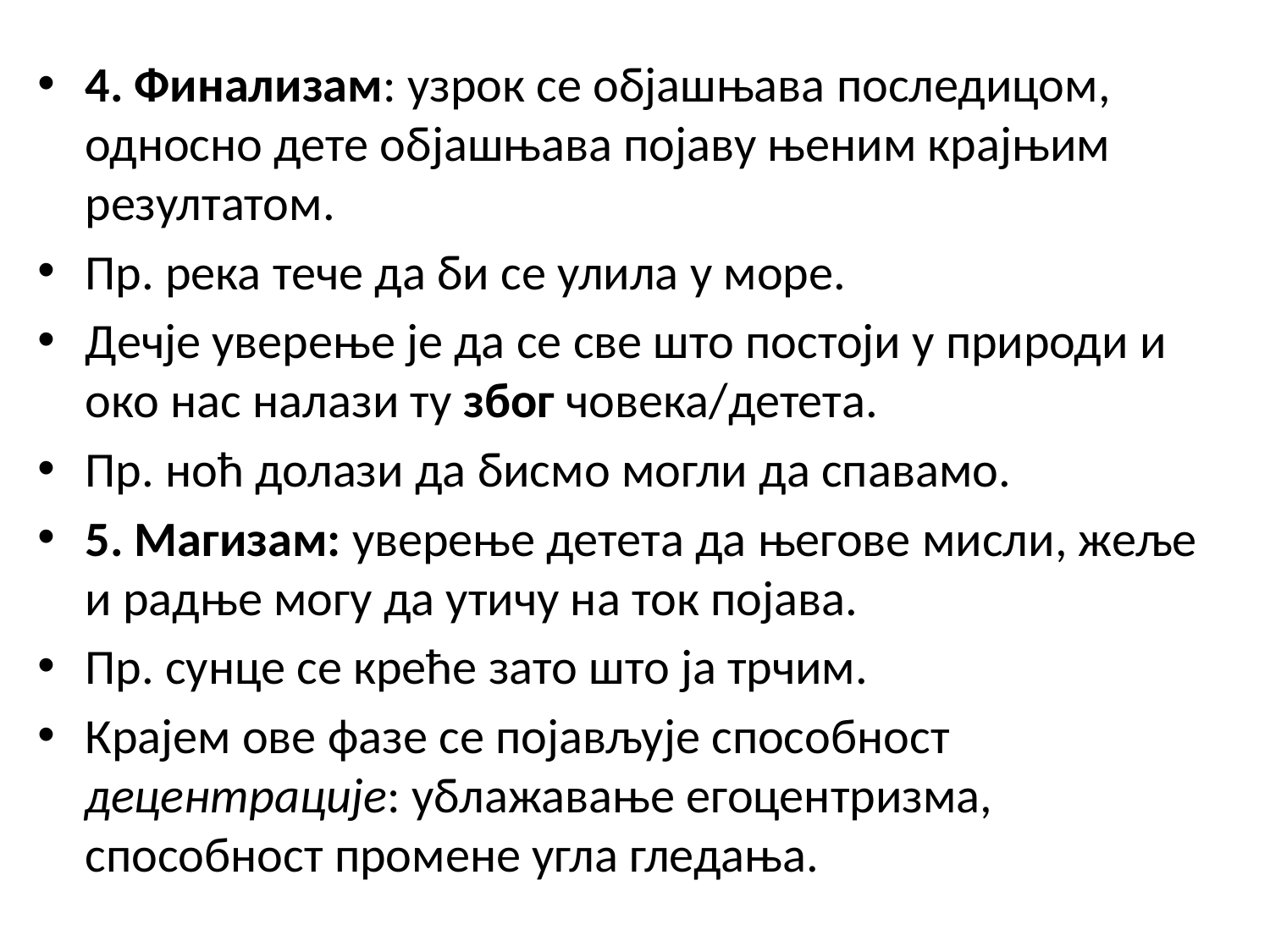

4. Финализам: узрок се објашњава последицом, односно дете објашњава појаву њеним крајњим резултатом.
Пр. река тече да би се улила у море.
Дечје уверење је да се све што постоји у природи и око нас налази ту због човека/детета.
Пр. ноћ долази да бисмо могли да спавамо.
5. Магизам: уверење детета да његове мисли, жеље и радње могу да утичу на ток појава.
Пр. сунце се креће зато што ја трчим.
Крајем ове фазе се појављује способност децентрације: ублажавање егоцентризма, способност промене угла гледања.